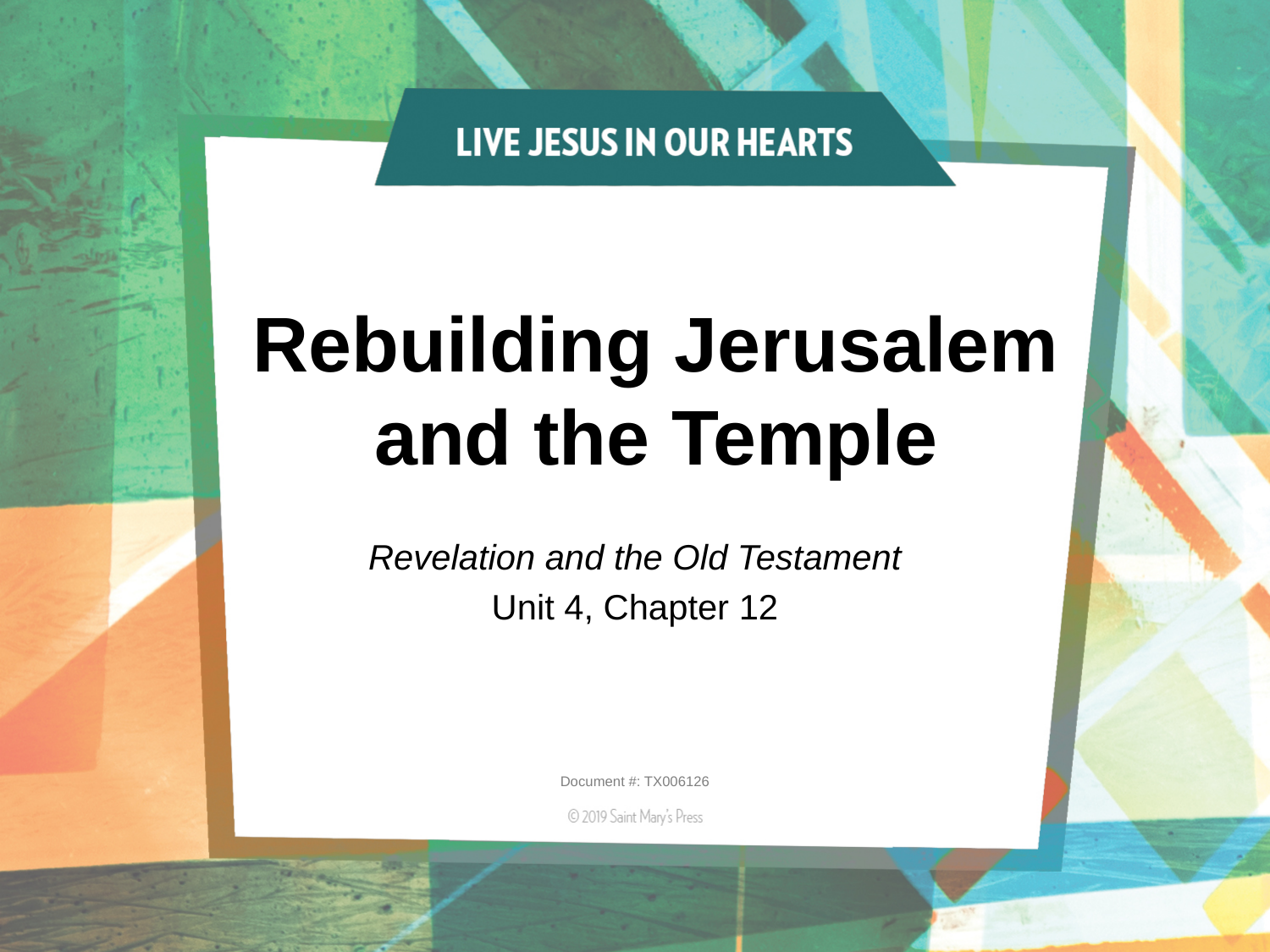

# Rebuilding Jerusalem and the Temple
Revelation and the Old Testament
Unit 4, Chapter 12
Document #: TX006126